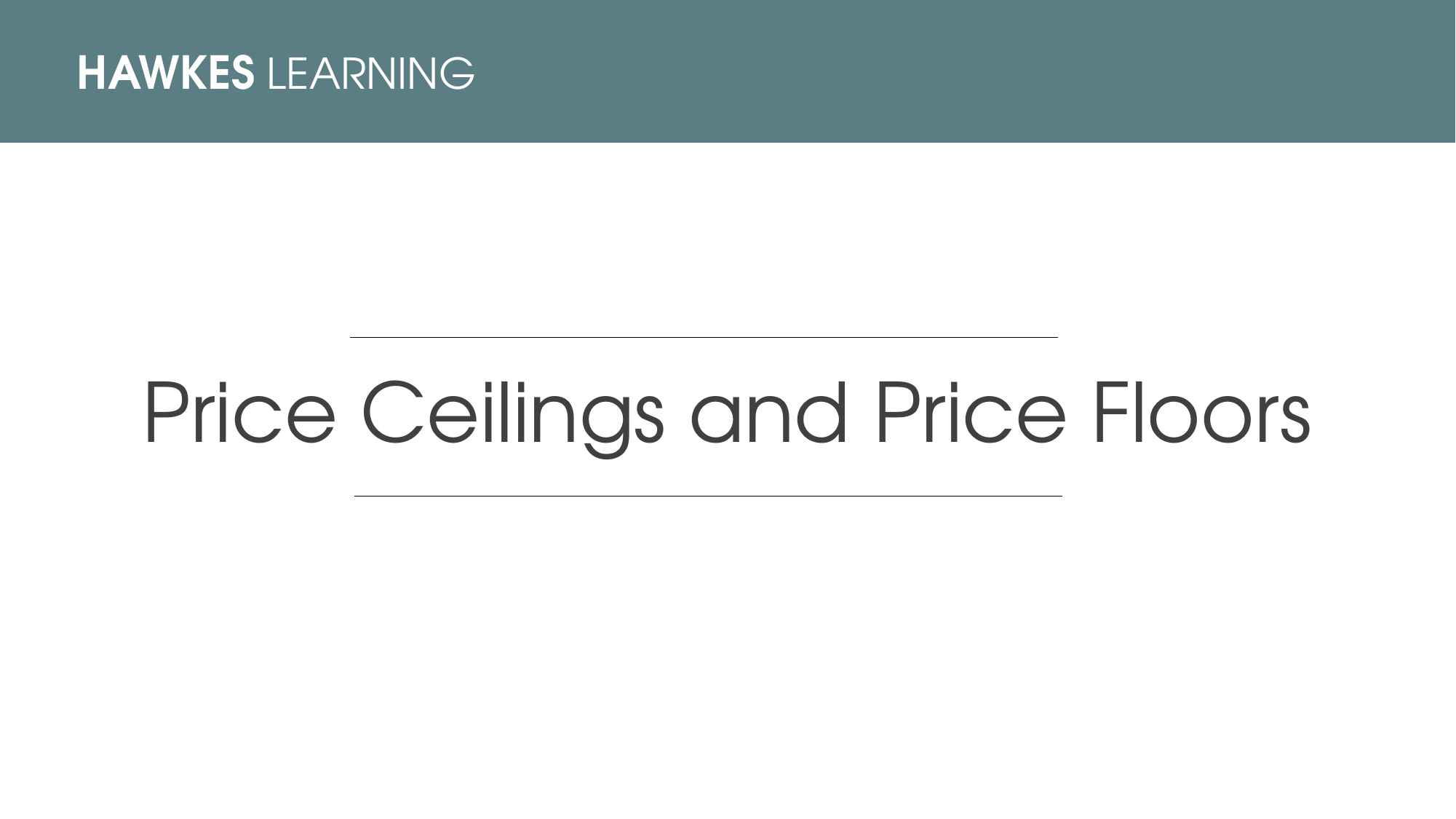

HAWKES LEARNING
Price Ceilings and Price Floors